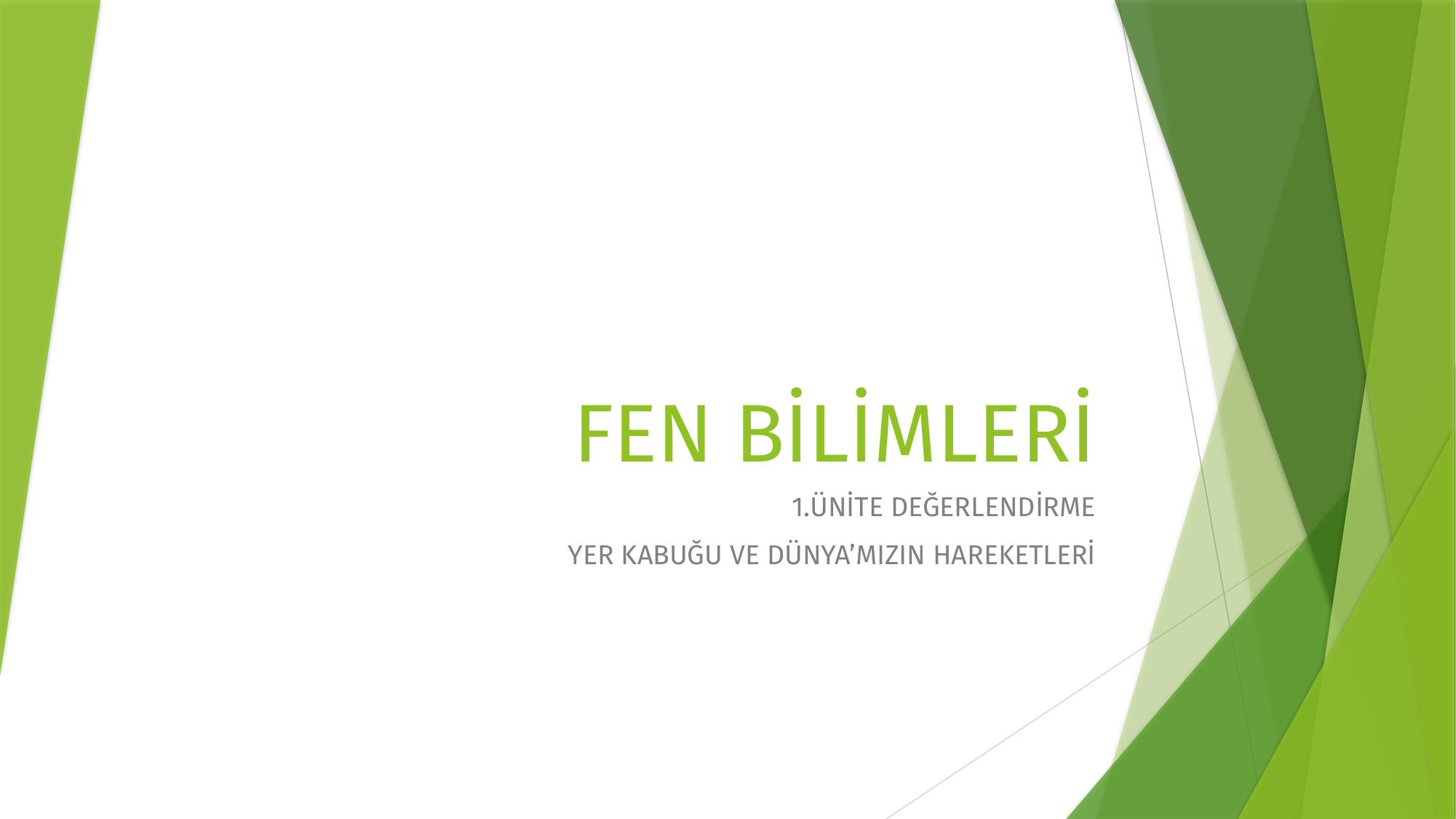

# FEN BİLİMLERİ
1.ÜNİTE DEĞERLENDİRME
YER KABUĞU VE DÜNYA’MIZIN HAREKETLERİ